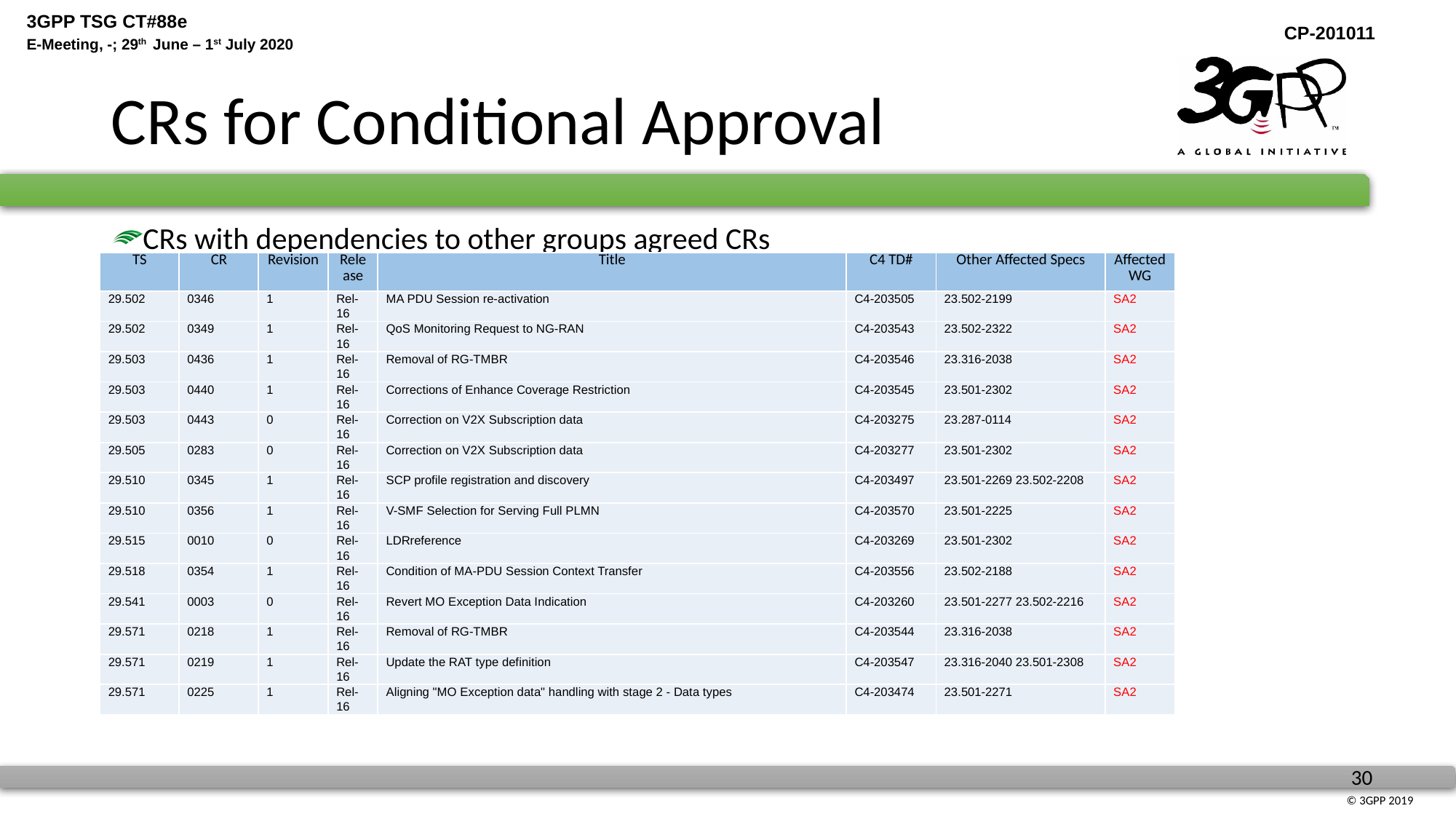

# CRs for Conditional Approval
CRs with dependencies to other groups agreed CRs

| TS | CR | Revision | Release | Title | C4 TD# | Other Affected Specs | Affected WG |
| --- | --- | --- | --- | --- | --- | --- | --- |
| 29.502 | 0346 | 1 | Rel-16 | MA PDU Session re-activation | C4-203505 | 23.502-2199 | SA2 |
| 29.502 | 0349 | 1 | Rel-16 | QoS Monitoring Request to NG-RAN | C4-203543 | 23.502-2322 | SA2 |
| 29.503 | 0436 | 1 | Rel-16 | Removal of RG-TMBR | C4-203546 | 23.316-2038 | SA2 |
| 29.503 | 0440 | 1 | Rel-16 | Corrections of Enhance Coverage Restriction | C4-203545 | 23.501-2302 | SA2 |
| 29.503 | 0443 | 0 | Rel-16 | Correction on V2X Subscription data | C4-203275 | 23.287-0114 | SA2 |
| 29.505 | 0283 | 0 | Rel-16 | Correction on V2X Subscription data | C4-203277 | 23.501-2302 | SA2 |
| 29.510 | 0345 | 1 | Rel-16 | SCP profile registration and discovery | C4-203497 | 23.501-2269 23.502-2208 | SA2 |
| 29.510 | 0356 | 1 | Rel-16 | V-SMF Selection for Serving Full PLMN | C4-203570 | 23.501-2225 | SA2 |
| 29.515 | 0010 | 0 | Rel-16 | LDRreference | C4-203269 | 23.501-2302 | SA2 |
| 29.518 | 0354 | 1 | Rel-16 | Condition of MA-PDU Session Context Transfer | C4-203556 | 23.502-2188 | SA2 |
| 29.541 | 0003 | 0 | Rel-16 | Revert MO Exception Data Indication | C4-203260 | 23.501-2277 23.502-2216 | SA2 |
| 29.571 | 0218 | 1 | Rel-16 | Removal of RG-TMBR | C4-203544 | 23.316-2038 | SA2 |
| 29.571 | 0219 | 1 | Rel-16 | Update the RAT type definition | C4-203547 | 23.316-2040 23.501-2308 | SA2 |
| 29.571 | 0225 | 1 | Rel-16 | Aligning "MO Exception data" handling with stage 2 - Data types | C4-203474 | 23.501-2271 | SA2 |